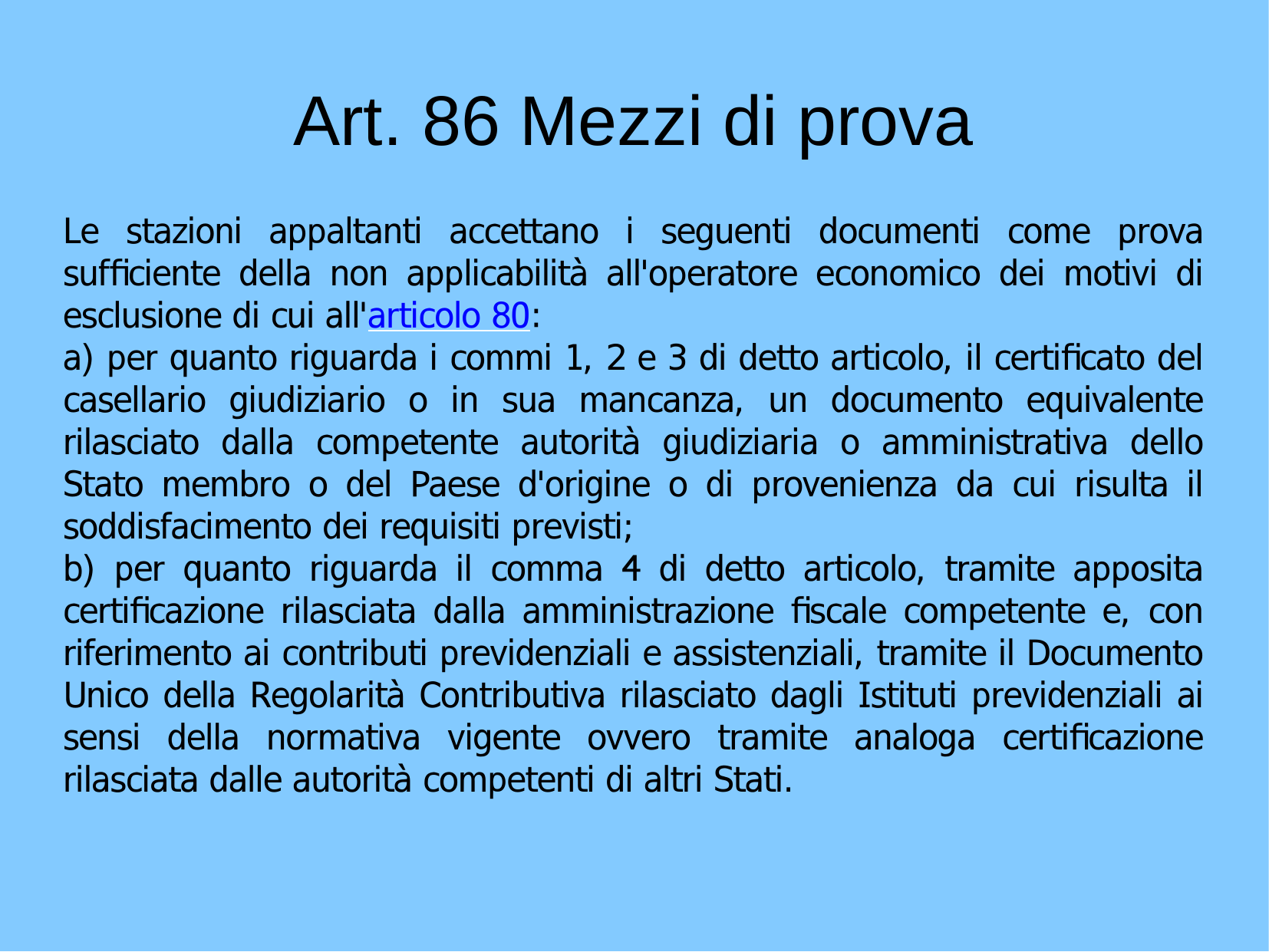

Art. 86 Mezzi di prova
Le stazioni appaltanti accettano i seguenti documenti come prova sufficiente della non applicabilità all'operatore economico dei motivi di esclusione di cui all'articolo 80:
a) per quanto riguarda i commi 1, 2 e 3 di detto articolo, il certificato del casellario giudiziario o in sua mancanza, un documento equivalente rilasciato dalla competente autorità giudiziaria o amministrativa dello Stato membro o del Paese d'origine o di provenienza da cui risulta il soddisfacimento dei requisiti previsti;
b) per quanto riguarda il comma 4 di detto articolo, tramite apposita certificazione rilasciata dalla amministrazione fiscale competente e, con riferimento ai contributi previdenziali e assistenziali, tramite il Documento Unico della Regolarità Contributiva rilasciato dagli Istituti previdenziali ai sensi della normativa vigente ovvero tramite analoga certificazione rilasciata dalle autorità competenti di altri Stati.